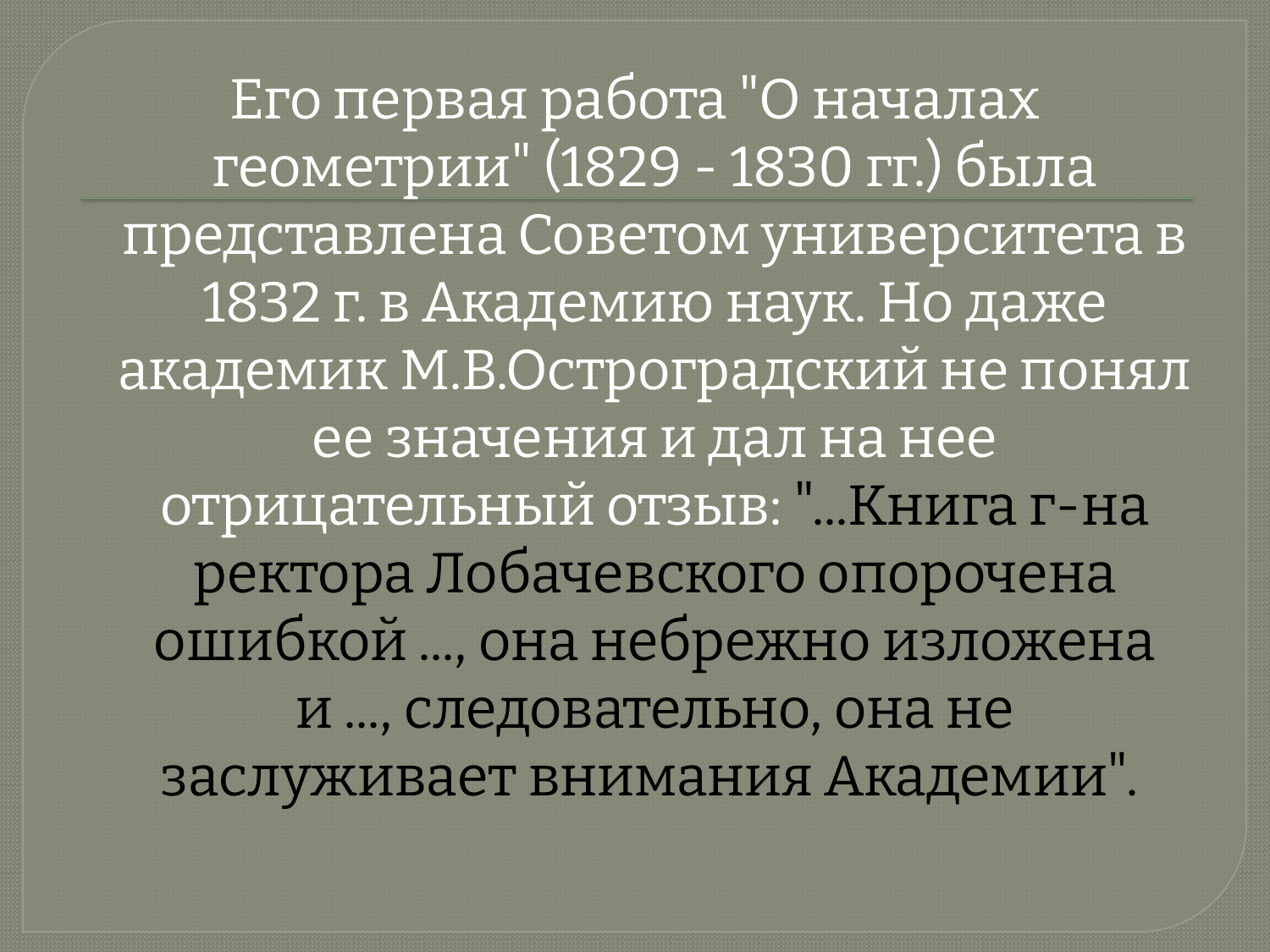

Его первая работа "О началах геометрии" (1829 - 1830 гг.) была представлена Советом университета в 1832 г. в Академию наук. Но даже академик М.В.Остроградский не понял ее значения и дал на нее отрицательный отзыв: "...Книга г-на ректора Лобачевского опорочена ошибкой ..., она небрежно изложена и ..., следовательно, она не заслуживает внимания Академии".